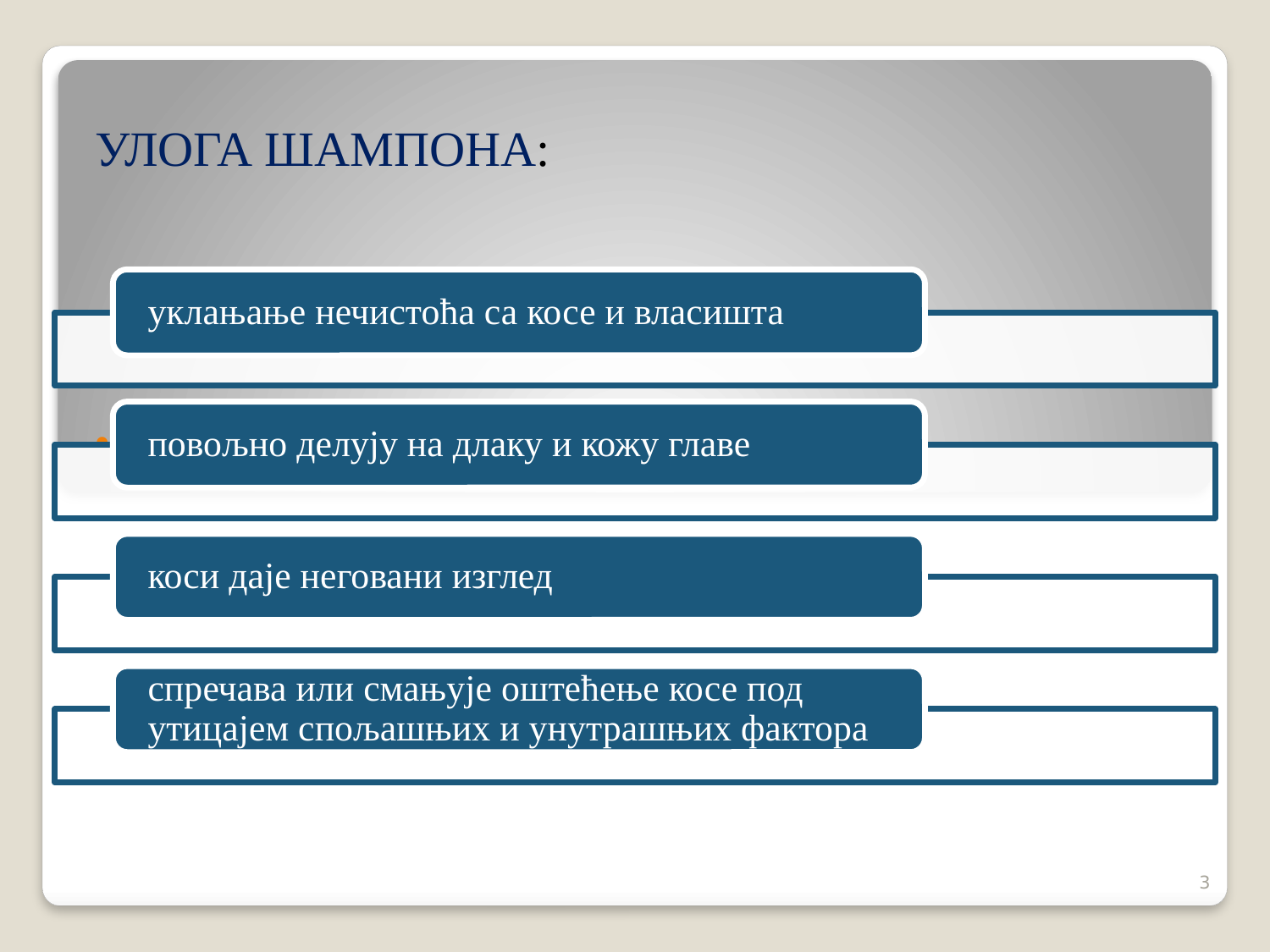

УЛОГА ШАМПОНА:

уклањање нечистоћа са косе и власишта
повољно делују на длаку и кожу главе
коси даје неговани изглед
спречава или смањује оштећење косе под утицајем спољашњих и унутрашњих фактора
3